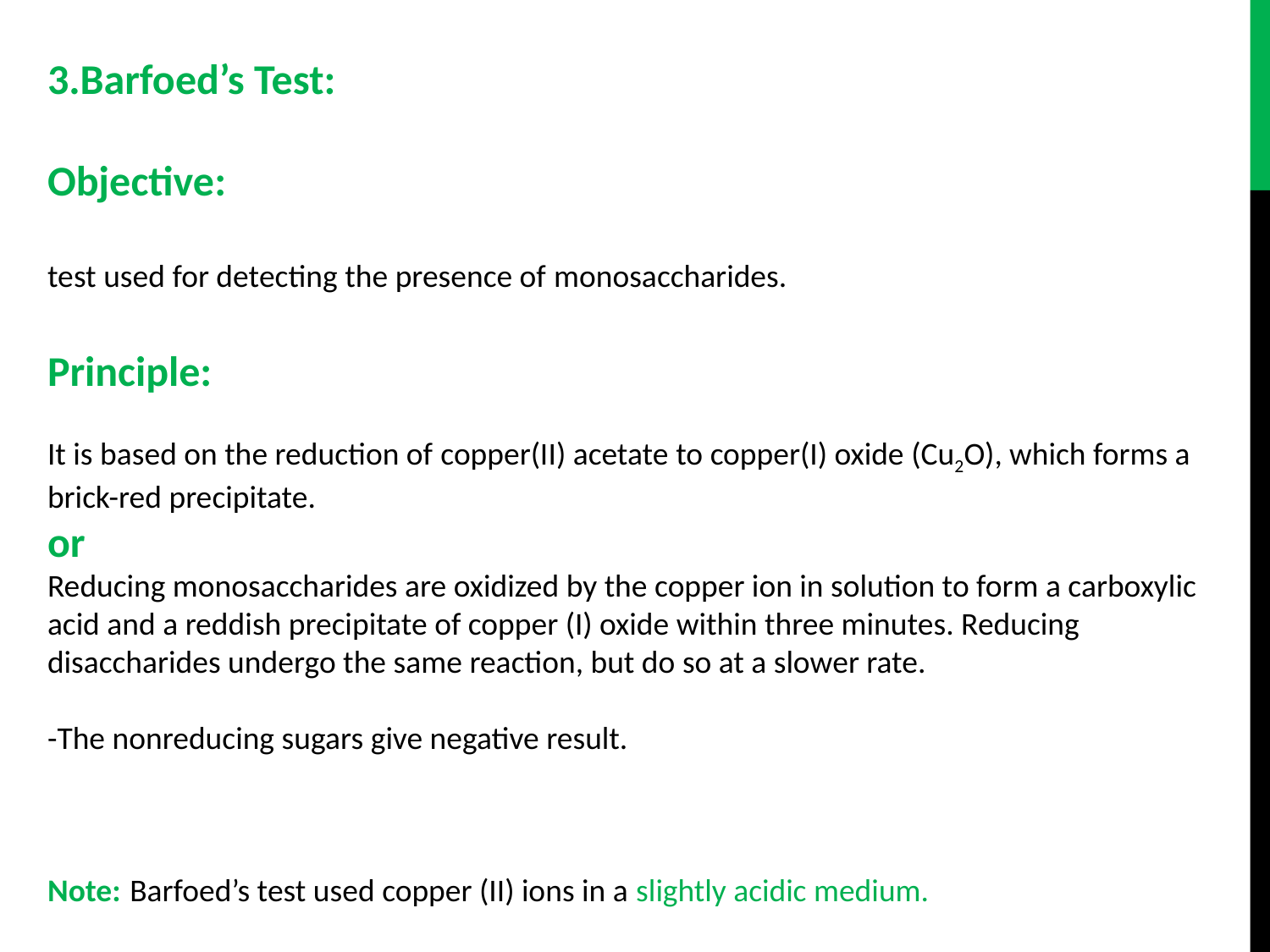

3.Barfoed’s Test:

Objective:

test used for detecting the presence of monosaccharides.

Principle:

It is based on the reduction of copper(II) acetate to copper(I) oxide (Cu2O), which forms a brick-red precipitate.
or
Reducing monosaccharides are oxidized by the copper ion in solution to form a carboxylic acid and a reddish precipitate of copper (I) oxide within three minutes. Reducing disaccharides undergo the same reaction, but do so at a slower rate.

-The nonreducing sugars give negative result.

Note: Barfoed’s test used copper (II) ions in a slightly acidic medium.